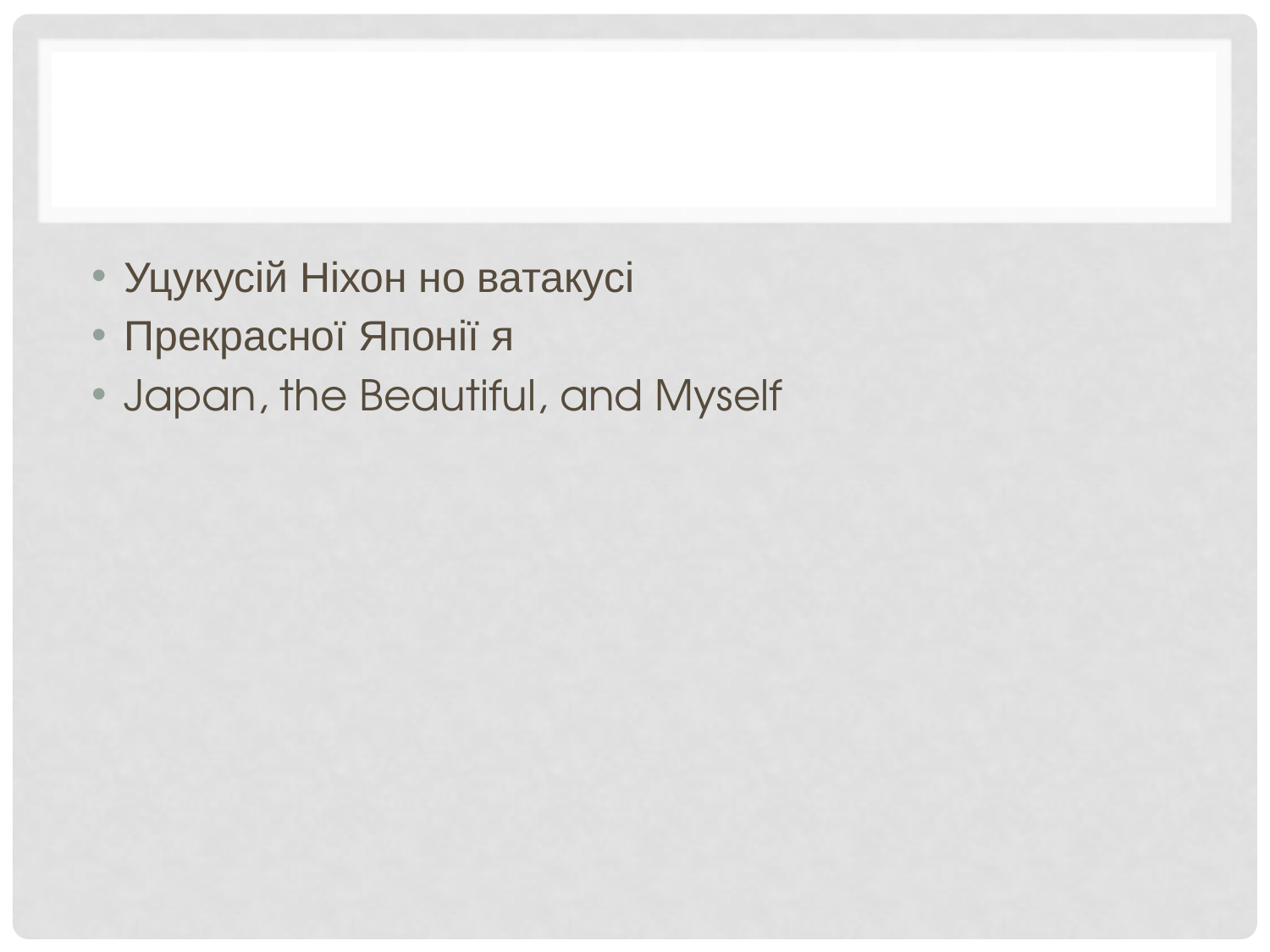

#
Уцукусій Ніхон но ватакусі
Прекрасної Японії я
Japan, the Beautiful, and Myself